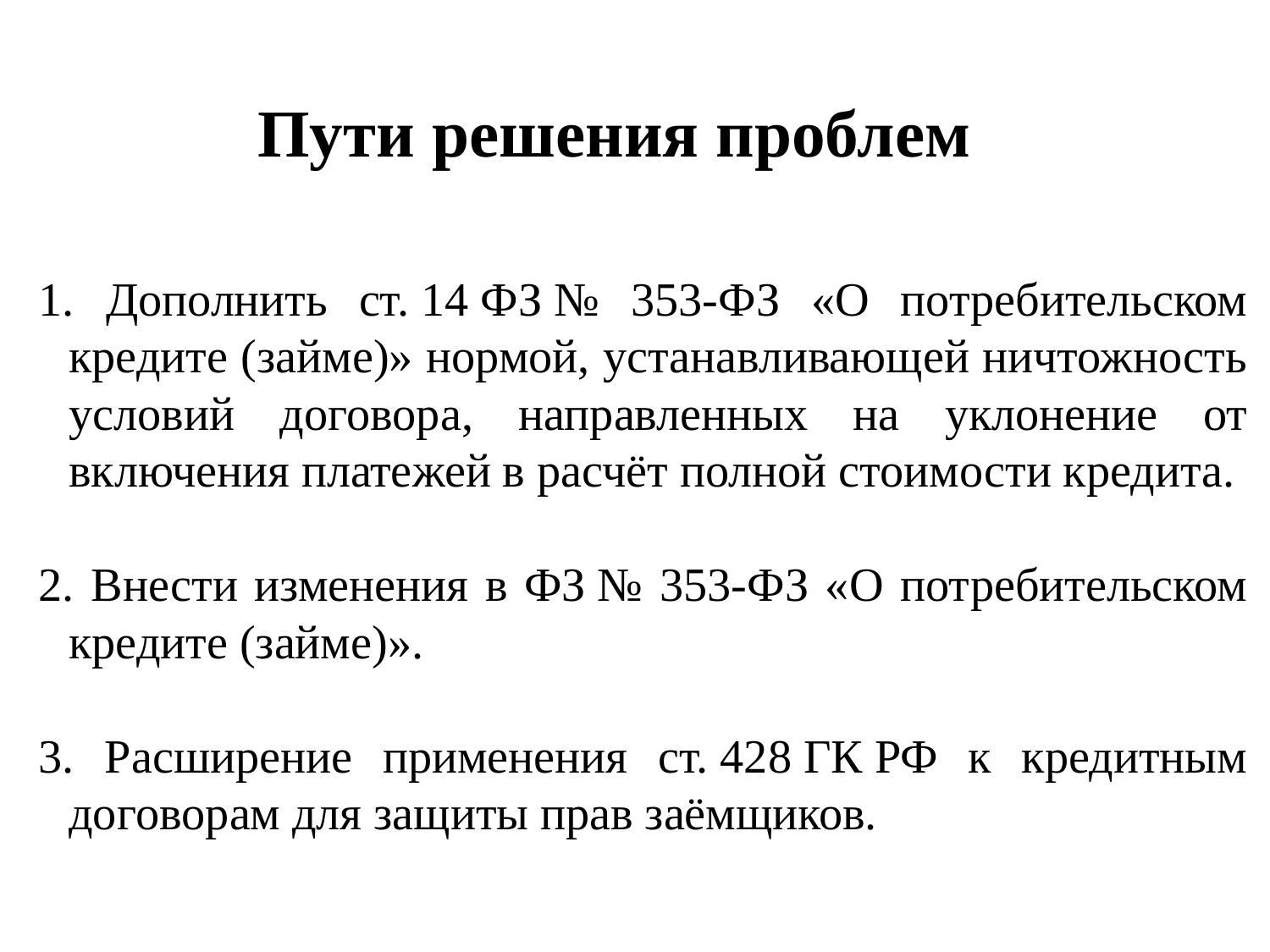

# Пути решения проблем
 Дополнить ст. 14 ФЗ № 353-ФЗ «О потребительском кредите (займе)» нормой, устанавливающей ничтожность условий договора, направленных на уклонение от включения платежей в расчёт полной стоимости кредита.

 Внести изменения в ФЗ № 353-ФЗ «О потребительском кредите (займе)».

 Расширение применения ст. 428 ГК РФ к кредитным договорам для защиты прав заёмщиков.